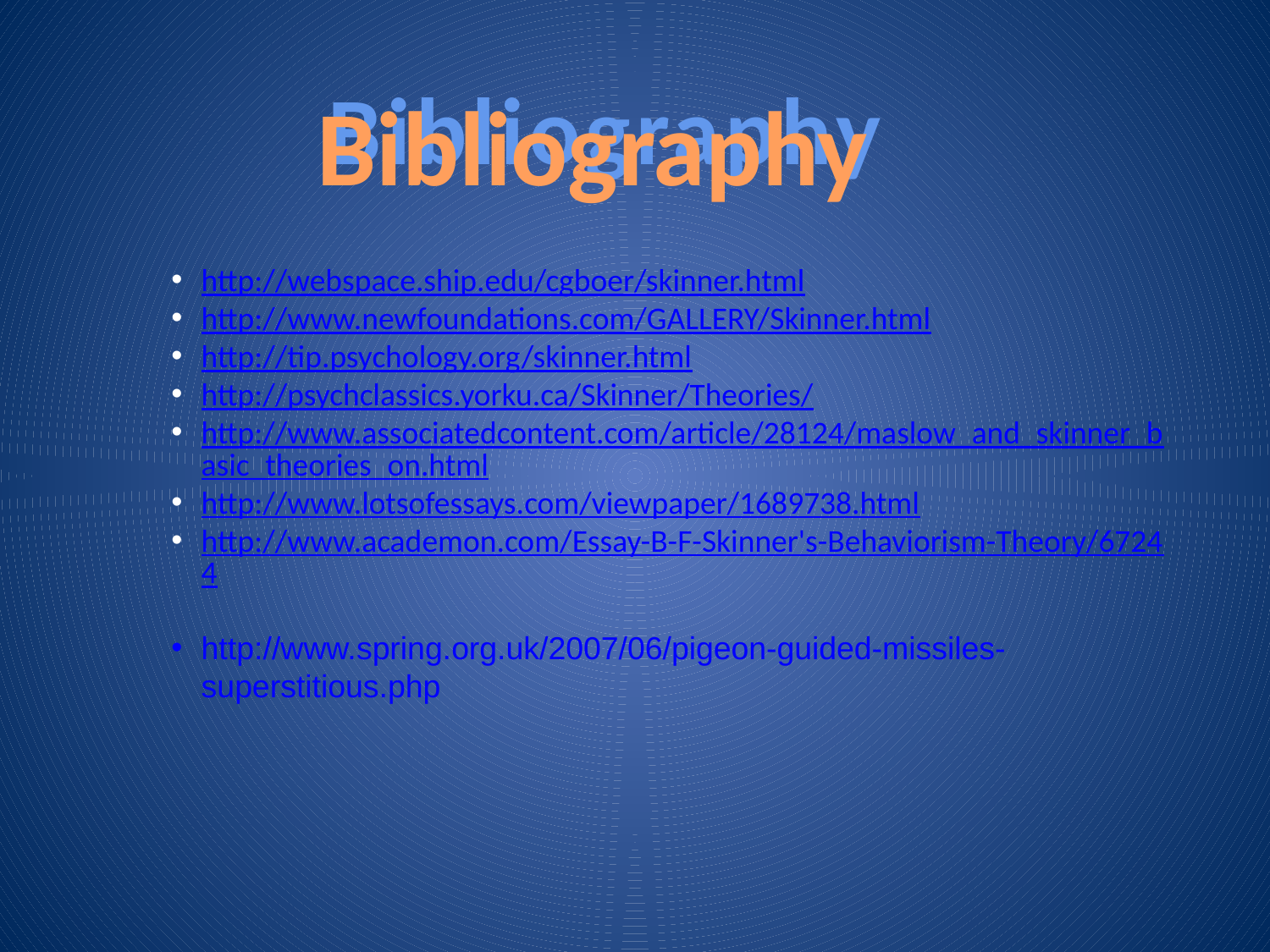

Bibliography
Bibliography
http://webspace.ship.edu/cgboer/skinner.html
http://www.newfoundations.com/GALLERY/Skinner.html
http://tip.psychology.org/skinner.html
http://psychclassics.yorku.ca/Skinner/Theories/
http://www.associatedcontent.com/article/28124/maslow_and_skinner_basic_theories_on.html
http://www.lotsofessays.com/viewpaper/1689738.html
http://www.academon.com/Essay-B-F-Skinner's-Behaviorism-Theory/67244

http://www.spring.org.uk/2007/06/pigeon-guided-missiles-superstitious.php